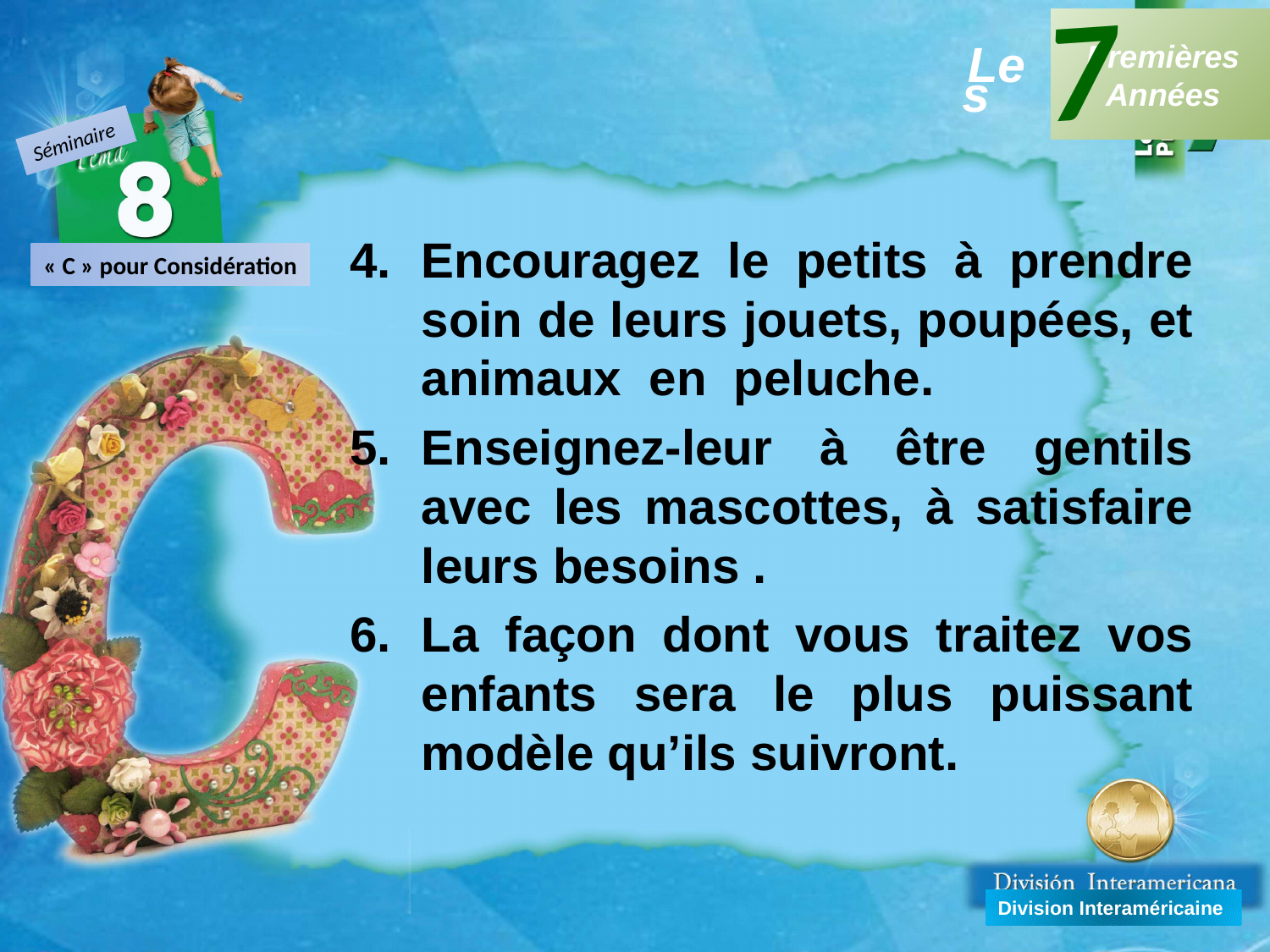

7
Premières
Années
Les
Séminaire
Encouragez le petits à prendre soin de leurs jouets, poupées, et animaux  en  peluche.
Enseignez-leur à être gentils avec les mascottes, à satisfaire leurs besoins .
La façon dont vous traitez vos enfants sera le plus puissant modèle qu’ils suivront.

« C » pour Considération
Division Interaméricaine